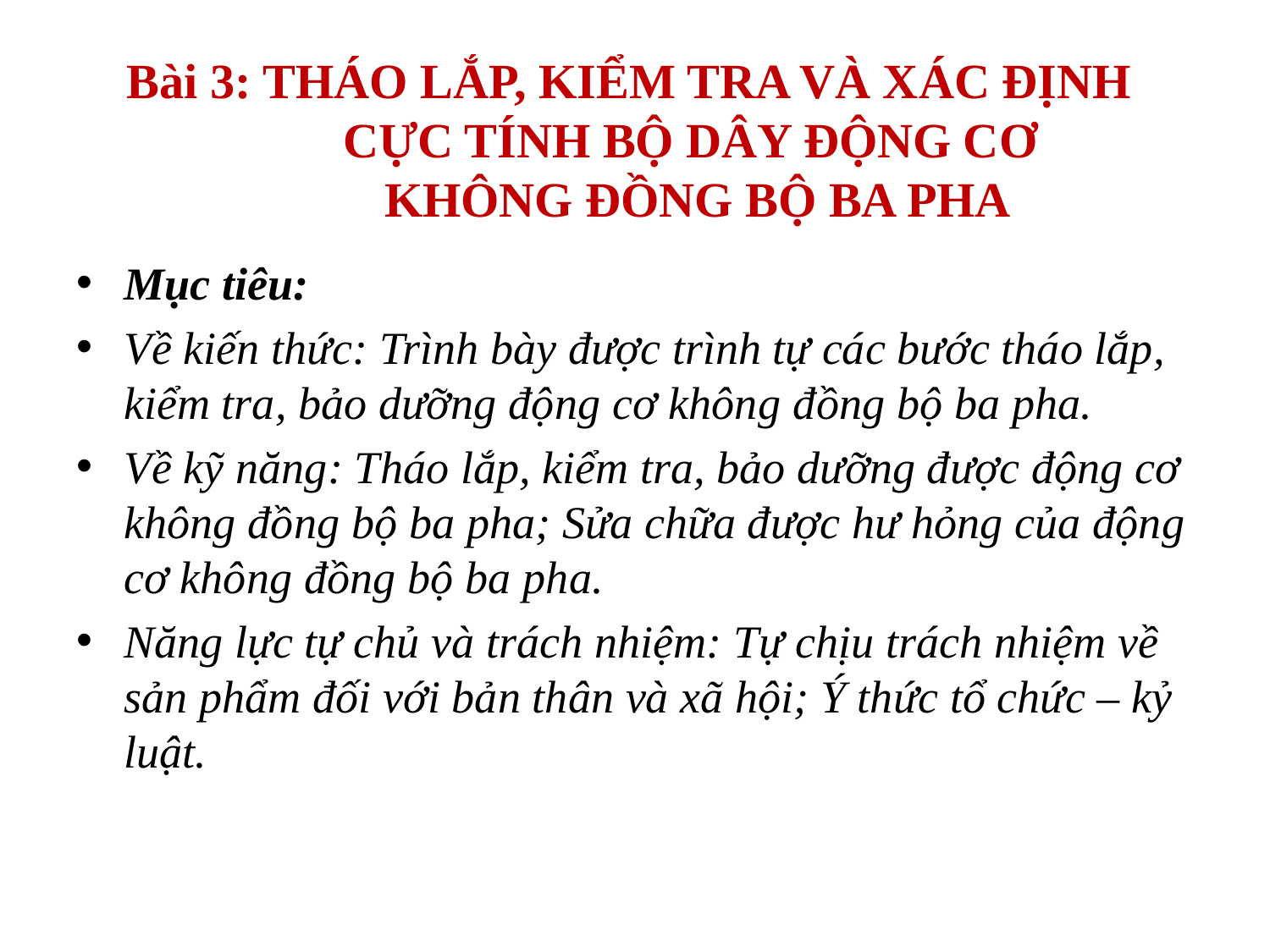

# Bài 3: THÁO LẮP, KIỂM TRA VÀ XÁC ĐỊNH CỰC TÍNH BỘ DÂY ĐỘNG CƠ KHÔNG ĐỒNG BỘ BA PHA
Mục tiêu:
Về kiến thức: Trình bày được trình tự các bước tháo lắp, kiểm tra, bảo dưỡng động cơ không đồng bộ ba pha.
Về kỹ năng: Tháo lắp, kiểm tra, bảo dưỡng được động cơ không đồng bộ ba pha; Sửa chữa được hư hỏng của động cơ không đồng bộ ba pha.
Năng lực tự chủ và trách nhiệm: Tự chịu trách nhiệm về sản phẩm đối với bản thân và xã hội; Ý thức tổ chức – kỷ luật.